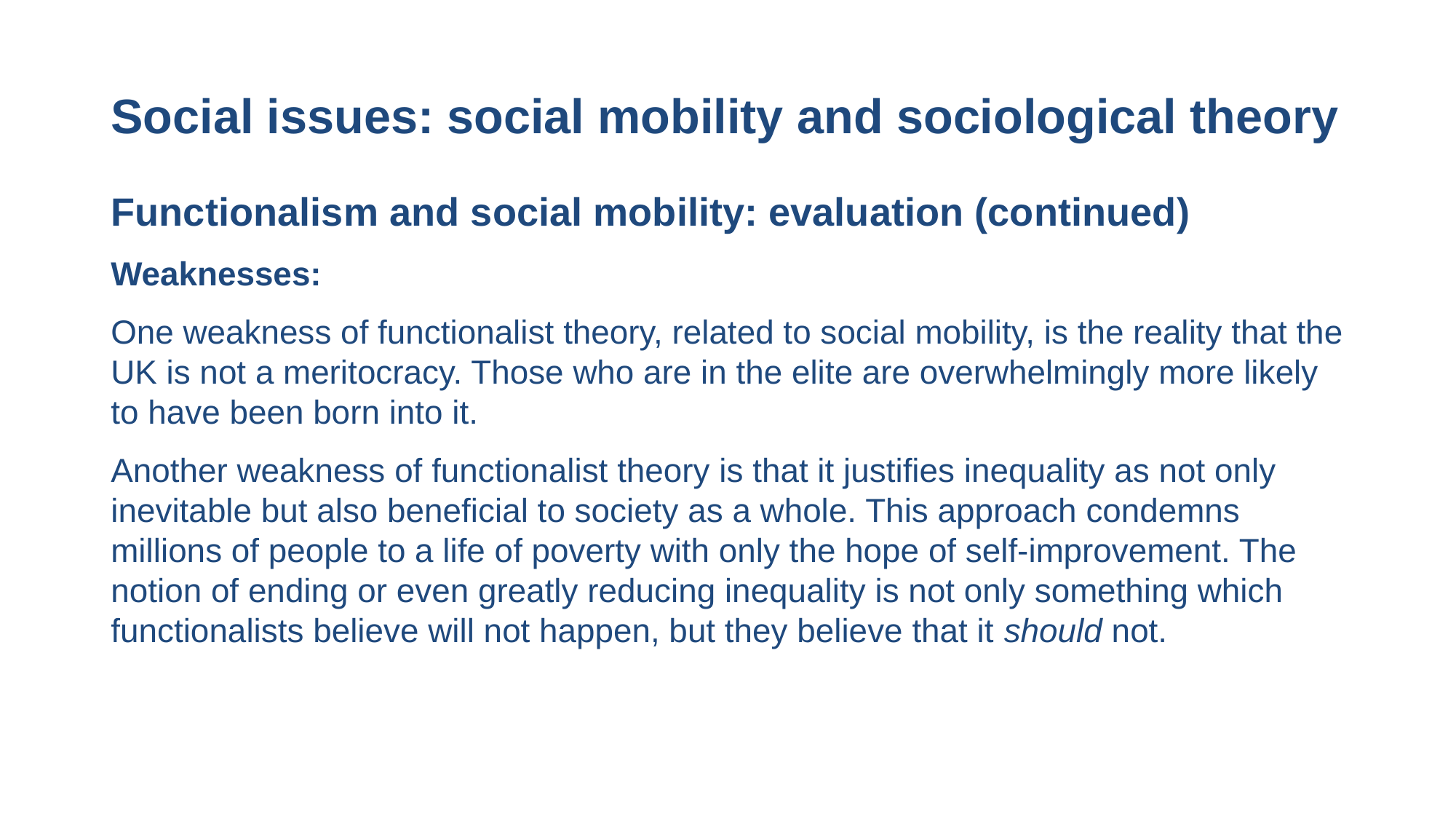

# Social issues: social mobility and sociological theory
Functionalism and social mobility: evaluation (continued)
Weaknesses:
One weakness of functionalist theory, related to social mobility, is the reality that the UK is not a meritocracy. Those who are in the elite are overwhelmingly more likely to have been born into it.
Another weakness of functionalist theory is that it justifies inequality as not only inevitable but also beneficial to society as a whole. This approach condemns millions of people to a life of poverty with only the hope of self-improvement. The notion of ending or even greatly reducing inequality is not only something which functionalists believe will not happen, but they believe that it should not.